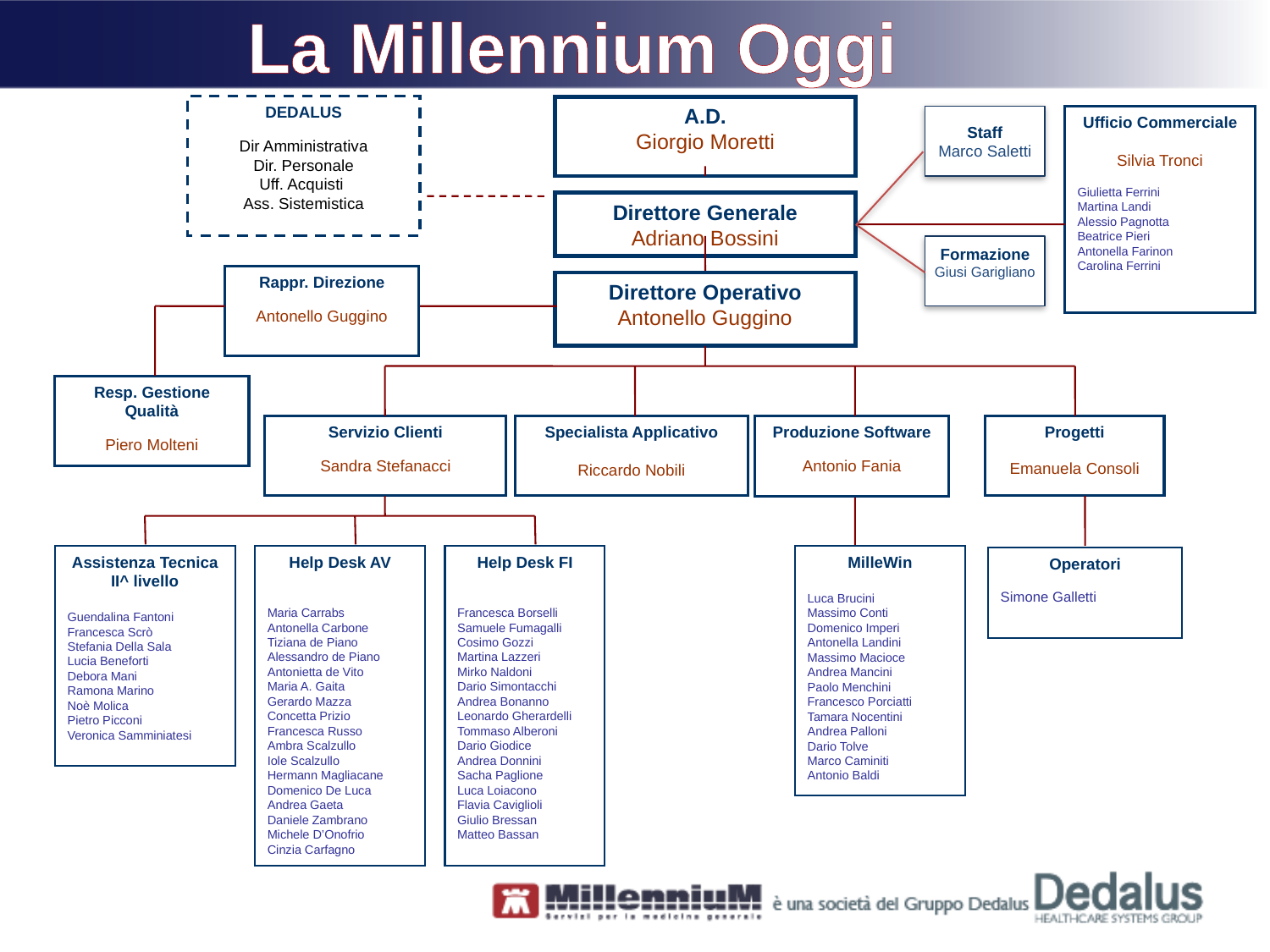

La Millennium Oggi
DEDALUS

Dir Amministrativa
Dir. Personale
Uff. Acquisti
Ass. Sistemistica

A.D.
Giorgio Moretti

Ufficio Commerciale

Silvia Tronci

Giulietta Ferrini
Martina Landi
Alessio Pagnotta
Beatrice Pieri
Antonella Farinon
Carolina Ferrini

Staff
Marco Saletti

Direttore Generale
Adriano Bossini

Formazione
Giusi Garigliano
Rappr. Direzione

Antonello Guggino
Direttore Operativo
Antonello Guggino

Resp. Gestione Qualità

Piero Molteni
Servizio Clienti

Sandra Stefanacci

Specialista Applicativo

Riccardo Nobili

Produzione Software

Antonio Fania
Progetti

Emanuela Consoli

Assistenza Tecnica
II^ livello

Guendalina Fantoni
Francesca Scrò
Stefania Della Sala
Lucia Beneforti
Debora Mani
Ramona Marino
Noè Molica
Pietro Picconi
Veronica Samminiatesi

Help Desk AV

Maria Carrabs
Antonella Carbone
Tiziana de Piano
Alessandro de Piano
Antonietta de Vito
Maria A. Gaita
Gerardo Mazza
Concetta Prizio
Francesca Russo
Ambra Scalzullo
Iole Scalzullo
Hermann Magliacane
Domenico De Luca
Andrea Gaeta
Daniele Zambrano
Michele D’Onofrio
Cinzia Carfagno

Help Desk FI

Francesca Borselli
Samuele Fumagalli
Cosimo Gozzi
Martina Lazzeri
Mirko Naldoni
Dario Simontacchi
Andrea Bonanno
Leonardo Gherardelli
Tommaso Alberoni
Dario Giodice
Andrea Donnini
Sacha Paglione
Luca Loiacono
Flavia Caviglioli
Giulio Bressan
Matteo Bassan

MilleWin

Luca Brucini
Massimo Conti
Domenico Imperi
Antonella Landini
Massimo Macioce
Andrea Mancini
Paolo Menchini
Francesco Porciatti
Tamara Nocentini
Andrea Palloni
Dario Tolve
Marco Caminiti
Antonio Baldi

Operatori

Simone Galletti